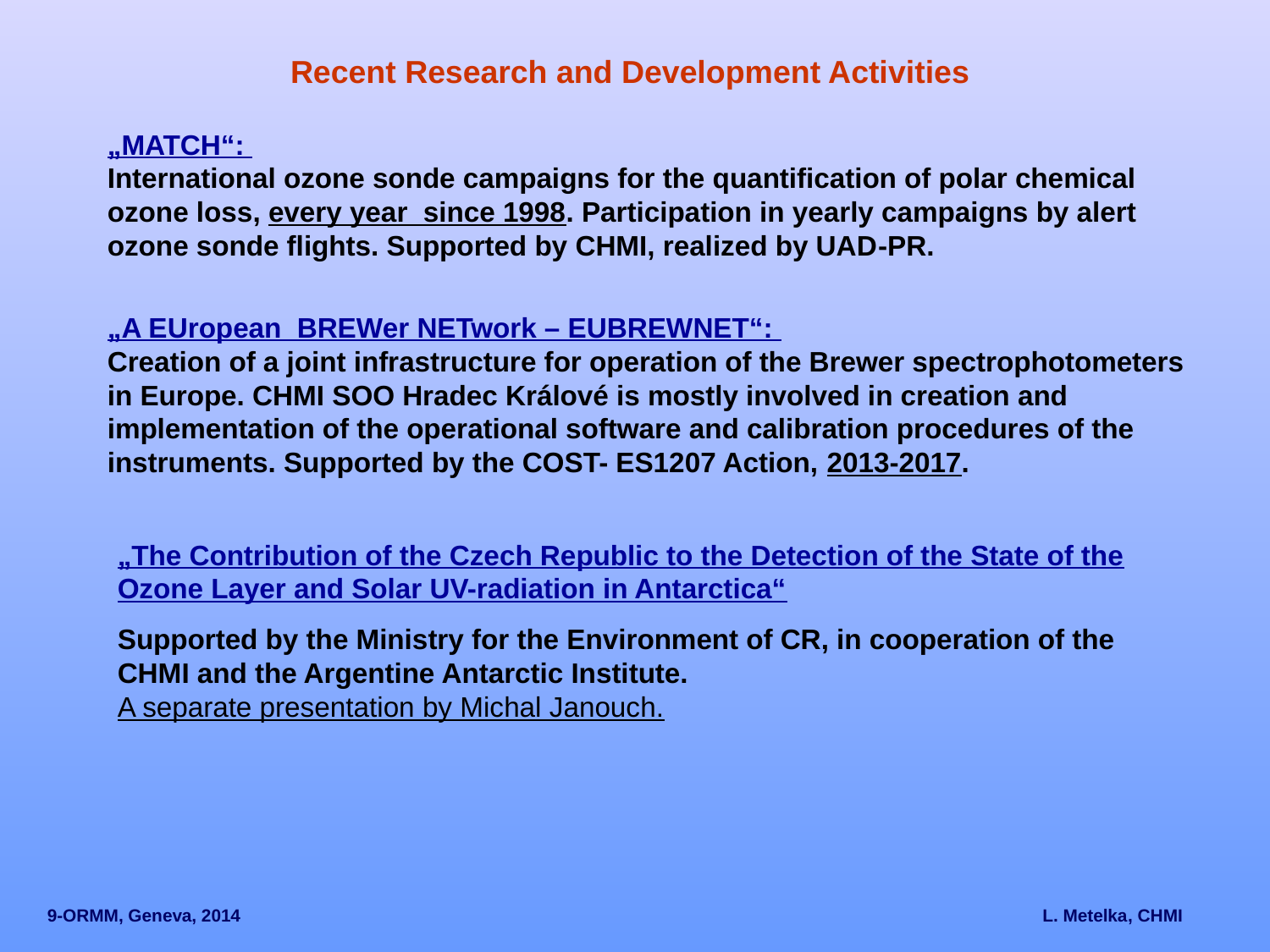

Recent Research and Development Activities
„MATCH“:
International ozone sonde campaigns for the quantification of polar chemical ozone loss, every year  since 1998. Participation in yearly campaigns by alert ozone sonde flights. Supported by CHMI, realized by UAD-PR.

„A EUropean  BREWer NETwork – EUBREWNET“:
Creation of a joint infrastructure for operation of the Brewer spectrophotometers in Europe. CHMI SOO Hradec Králové is mostly involved in creation and implementation of the operational software and calibration procedures of the instruments. Supported by the COST- ES1207 Action, 2013-2017.
„The Contribution of the Czech Republic to the Detection of the State of the Ozone Layer and Solar UV-radiation in Antarctica“

Supported by the Ministry for the Environment of CR, in cooperation of the CHMI and the Argentine Antarctic Institute.
A separate presentation by Michal Janouch.

9-ORMM, Geneva, 2014	                                                                                               	                                                L. Metelka, CHMI